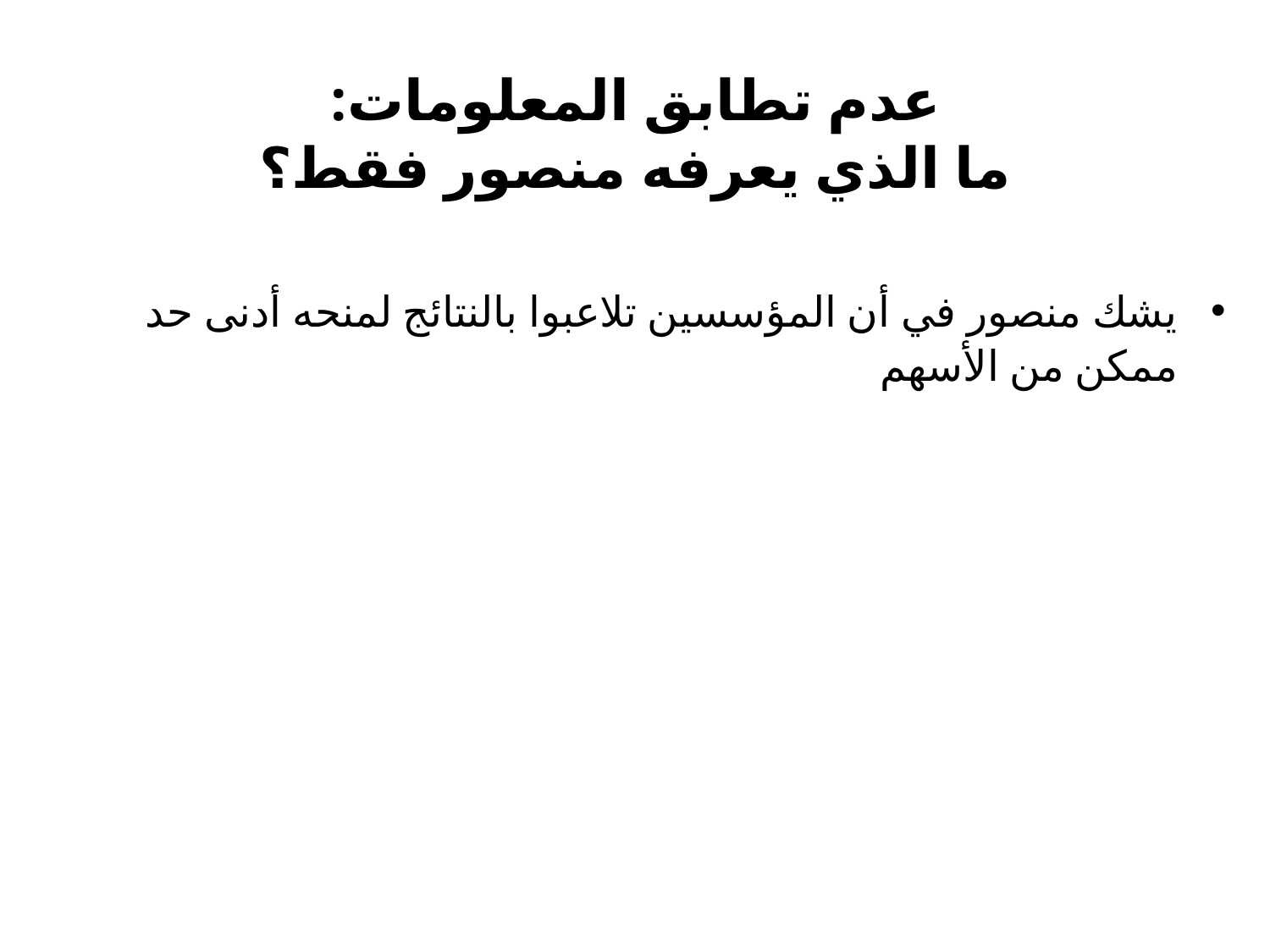

# عدم تطابق المعلومات: ما الذي يعرفه منصور فقط؟
يشك منصور في أن المؤسسين تلاعبوا بالنتائج لمنحه أدنى حد ممكن من الأسهم